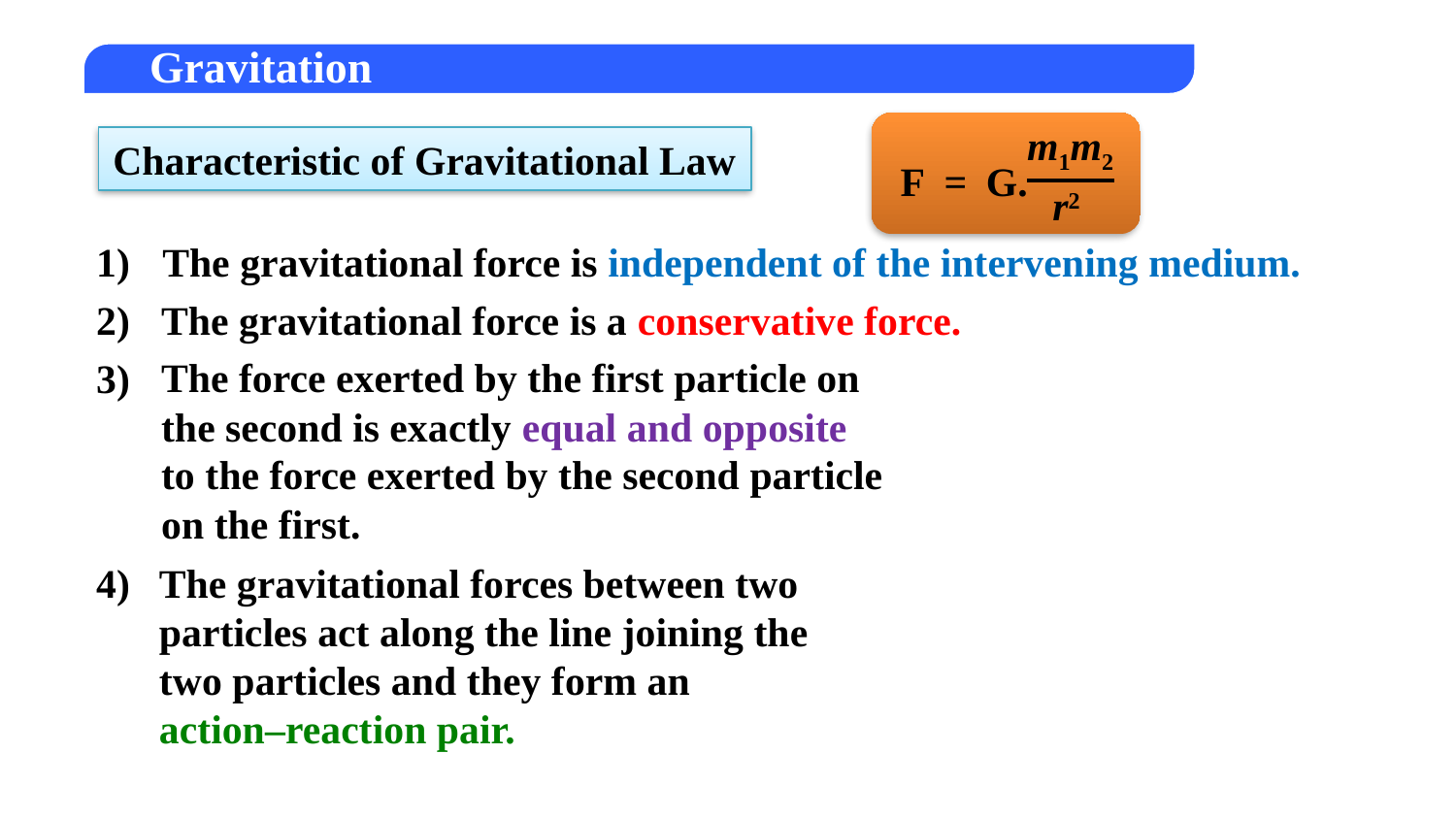

m1m2
F  =
G.
r2
Characteristic of Gravitational Law
1)
The gravitational force is independent of the intervening medium.
2)
The gravitational force is a conservative force.
3)
The force exerted by the first particle on
the second is exactly equal and opposite
to the force exerted by the second particle
on the first.
4)
The gravitational forces between two particles act along the line joining the
two particles and they form an
action–reaction pair.